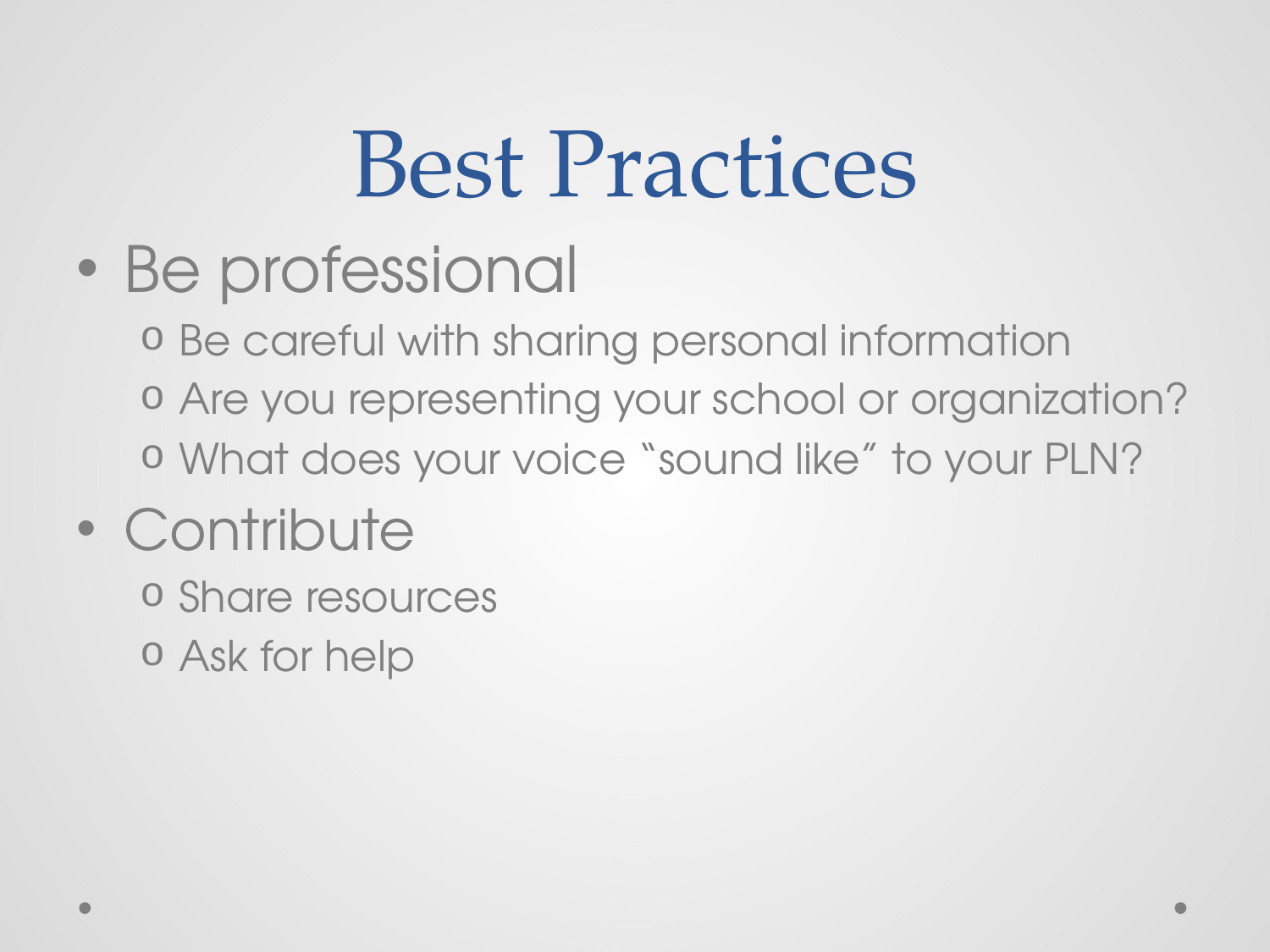

# Best Practices
Be professional
Be careful with sharing personal information
Are you representing your school or organization?
What does your voice “sound like” to your PLN?
Contribute
Share resources
Ask for help